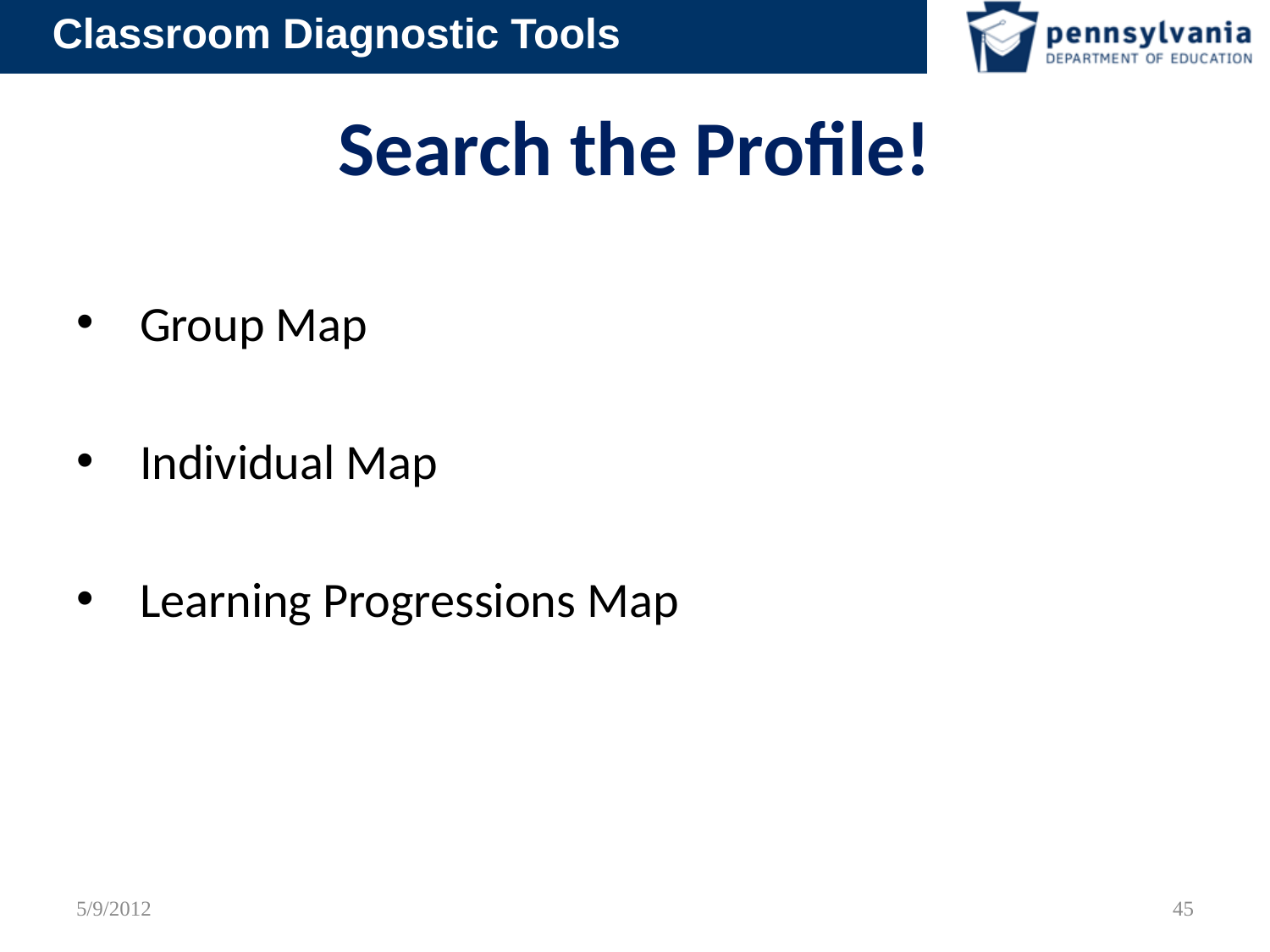

# Search the Profile!
Group Map

Individual Map

Learning Progressions Map

5/9/2012
45